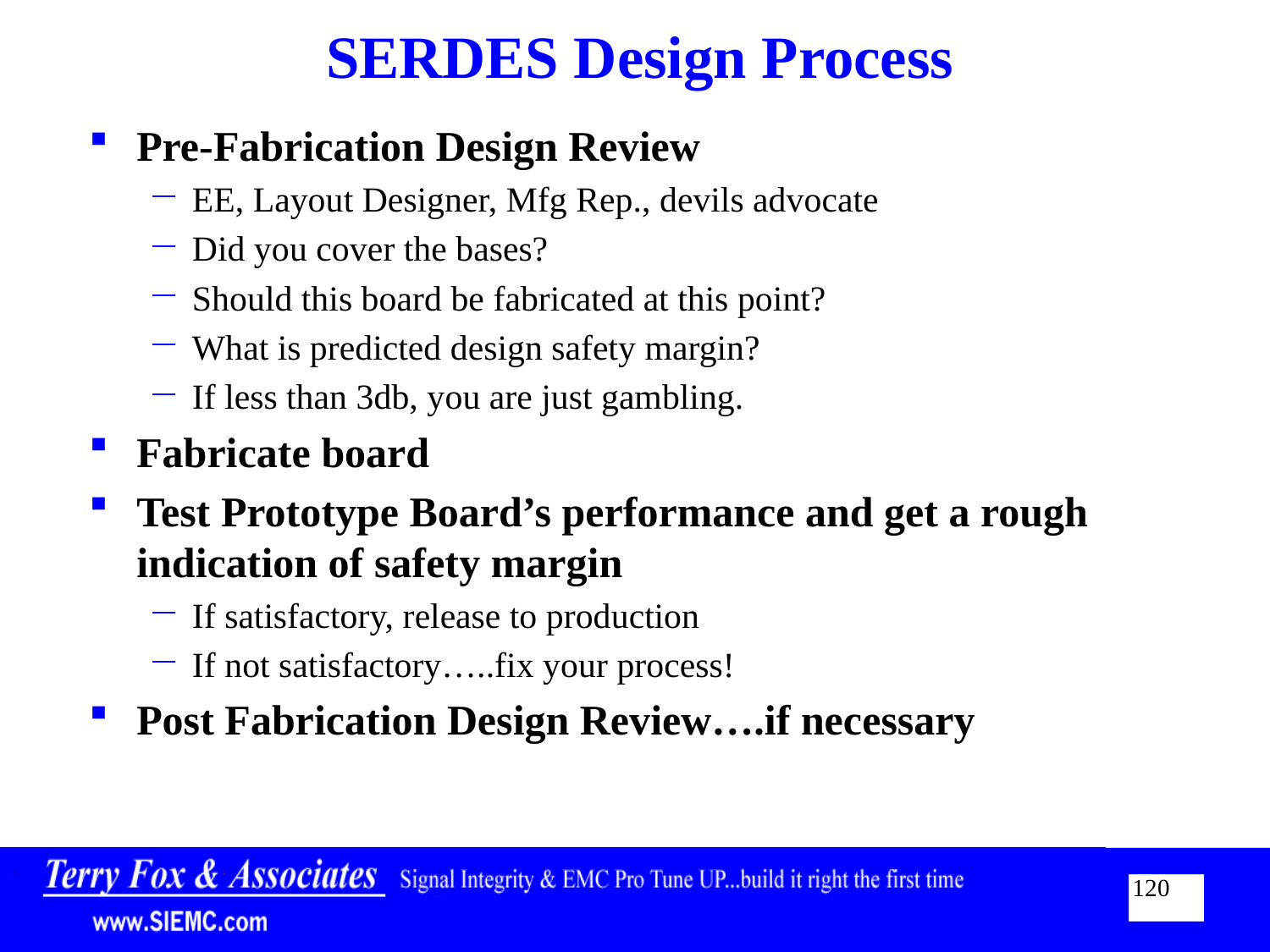

# SERDES Design Process
Pre-Fabrication Design Review
EE, Layout Designer, Mfg Rep., devils advocate
Did you cover the bases?
Should this board be fabricated at this point?
What is predicted design safety margin?
If less than 3db, you are just gambling.
Fabricate board
Test Prototype Board’s performance and get a rough indication of safety margin
If satisfactory, release to production
If not satisfactory…..fix your process!
Post Fabrication Design Review….if necessary

120